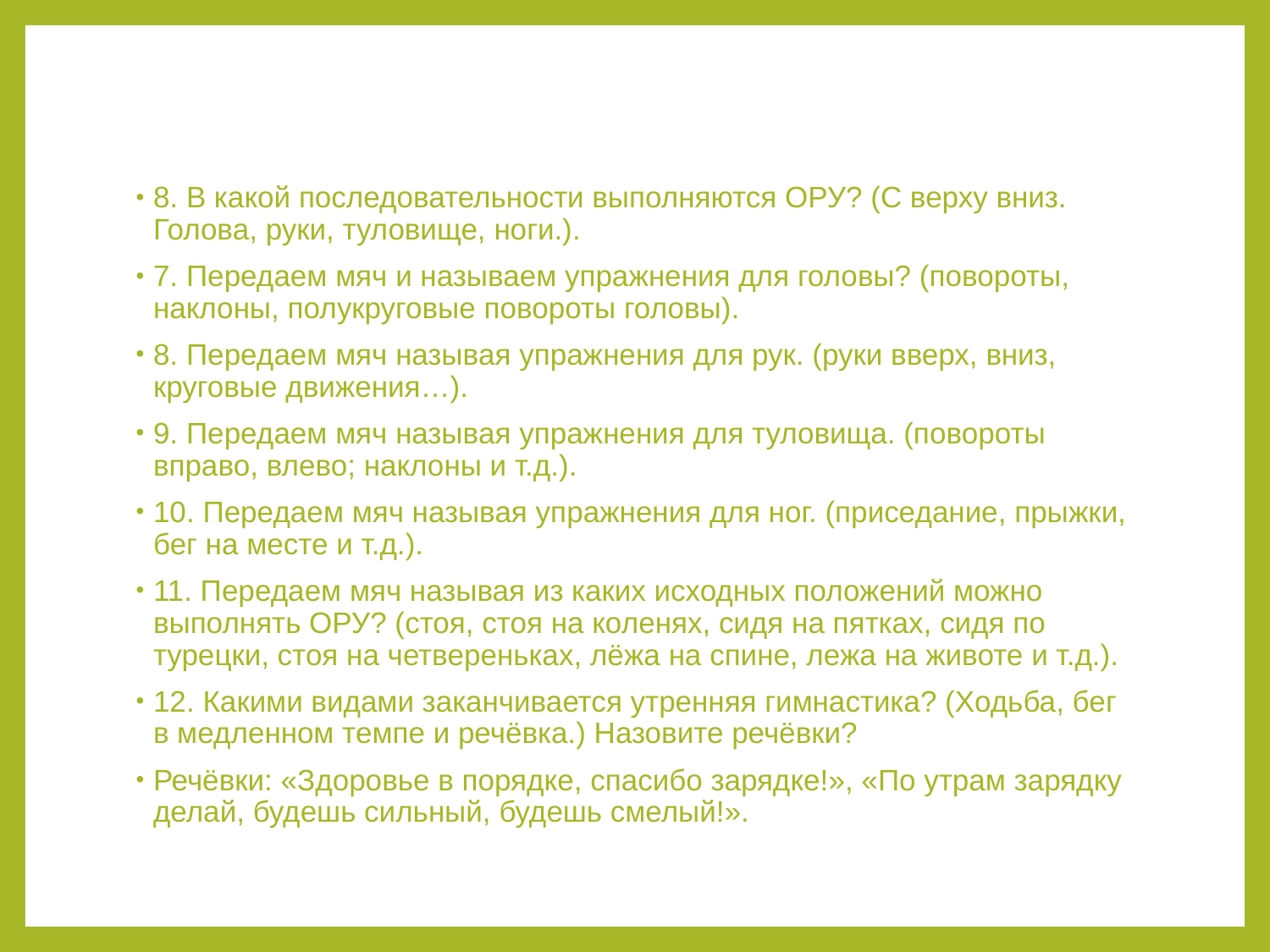

#
8. В какой последовательности выполняются ОРУ? (С верху вниз. Голова, руки, туловище, ноги.).
7. Передаем мяч и называем упражнения для головы? (повороты, наклоны, полукруговые повороты головы).
8. Передаем мяч называя упражнения для рук. (руки вверх, вниз, круговые движения…).
9. Передаем мяч называя упражнения для туловища. (повороты вправо, влево; наклоны и т.д.).
10. Передаем мяч называя упражнения для ног. (приседание, прыжки, бег на месте и т.д.).
11. Передаем мяч называя из каких исходных положений можно выполнять ОРУ? (стоя, стоя на коленях, сидя на пятках, сидя по турецки, стоя на четвереньках, лёжа на спине, лежа на животе и т.д.).
12. Какими видами заканчивается утренняя гимнастика? (Ходьба, бег в медленном темпе и речёвка.) Назовите речёвки?
Речёвки: «Здоровье в порядке, спасибо зарядке!», «По утрам зарядку делай, будешь сильный, будешь смелый!».